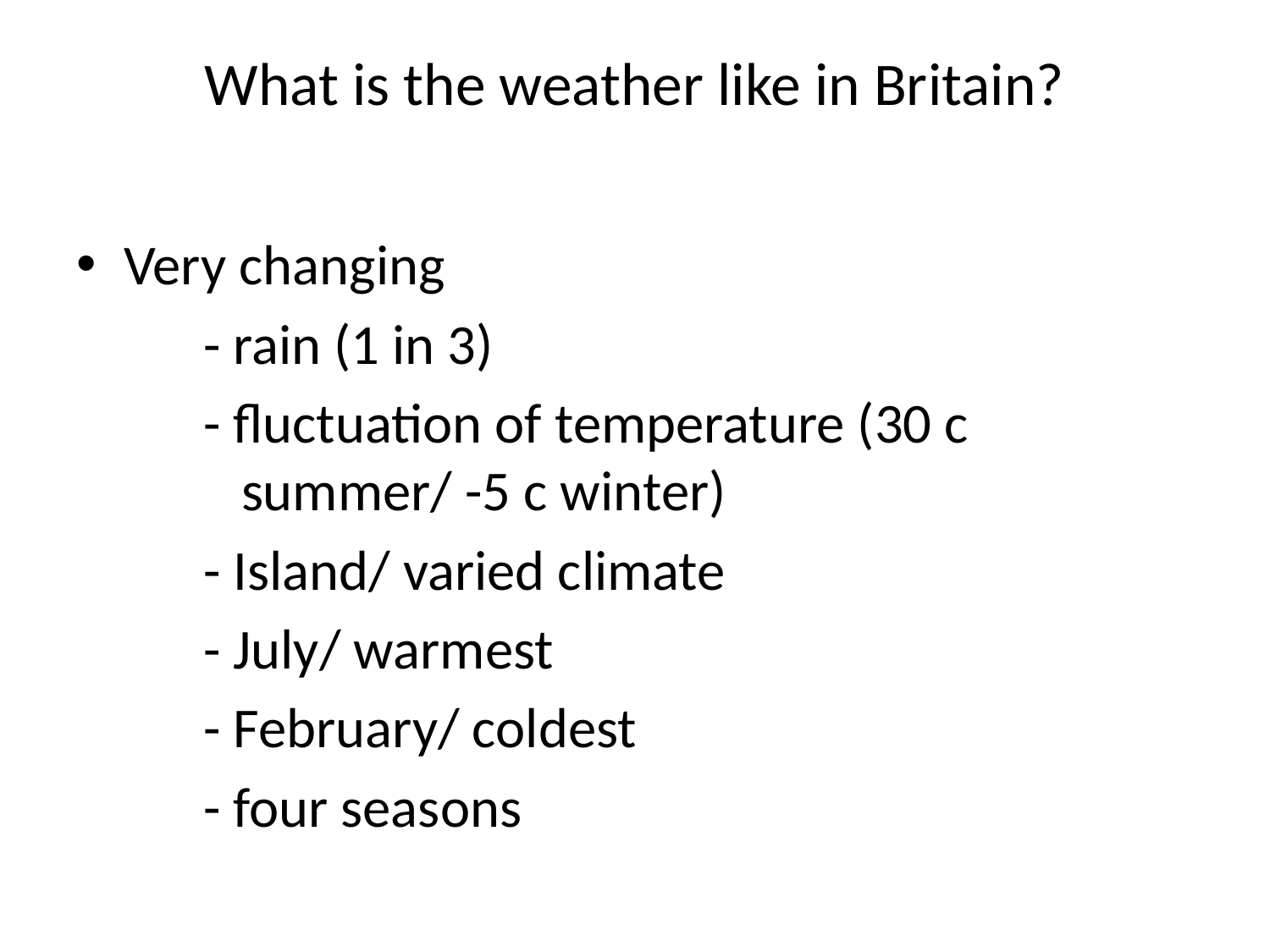

# What is the weather like in Britain?
Very changing
	- rain (1 in 3)
	- fluctuation of temperature (30 c 		   summer/ -5 c winter)
	- Island/ varied climate
	- July/ warmest
	- February/ coldest
	- four seasons